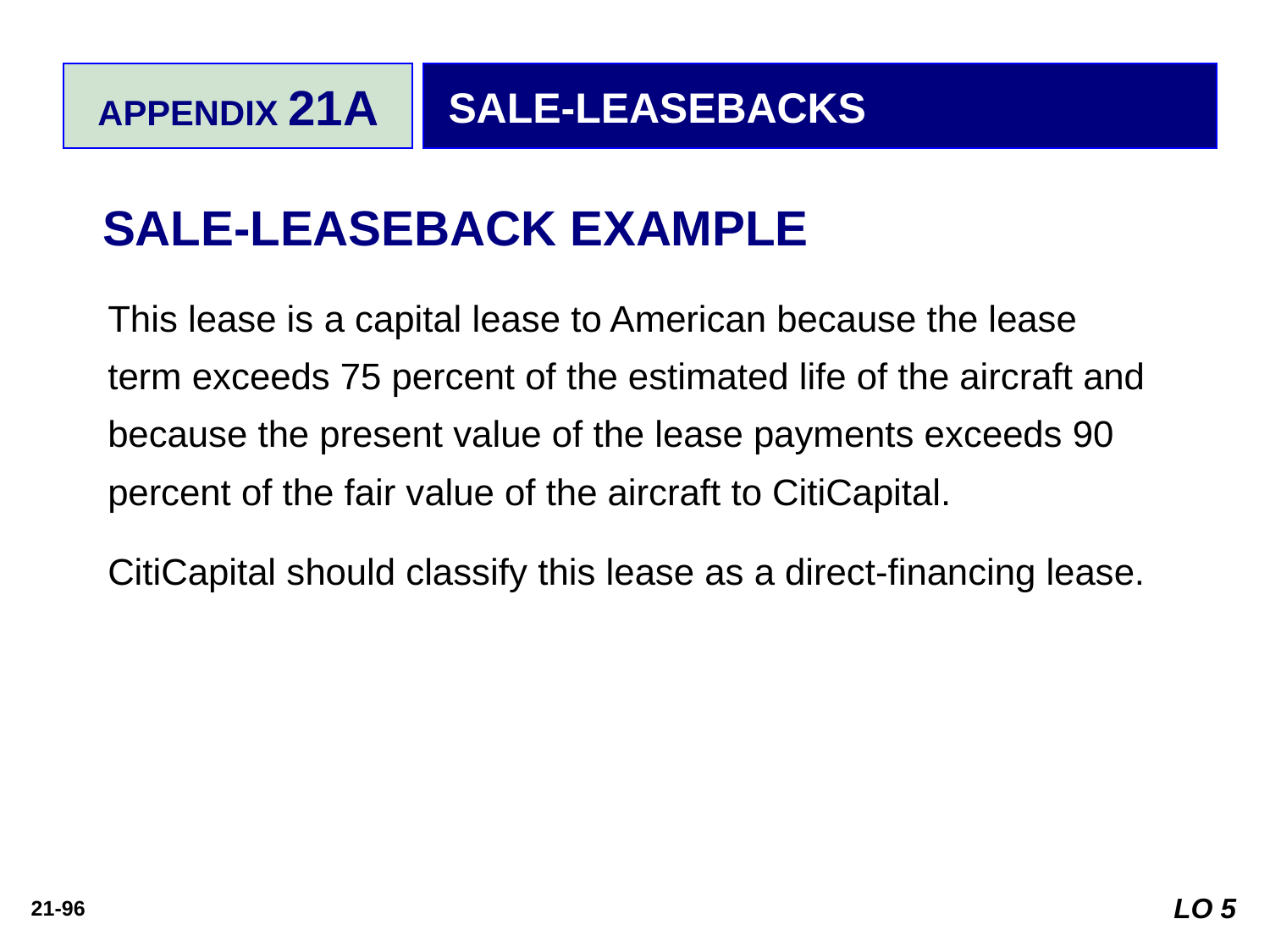

APPENDIX 21A
SALE-LEASEBACKS
SALE-LEASEBACK EXAMPLE
This lease is a capital lease to American because the lease term exceeds 75 percent of the estimated life of the aircraft and because the present value of the lease payments exceeds 90 percent of the fair value of the aircraft to CitiCapital.
CitiCapital should classify this lease as a direct-financing lease.
LO 5